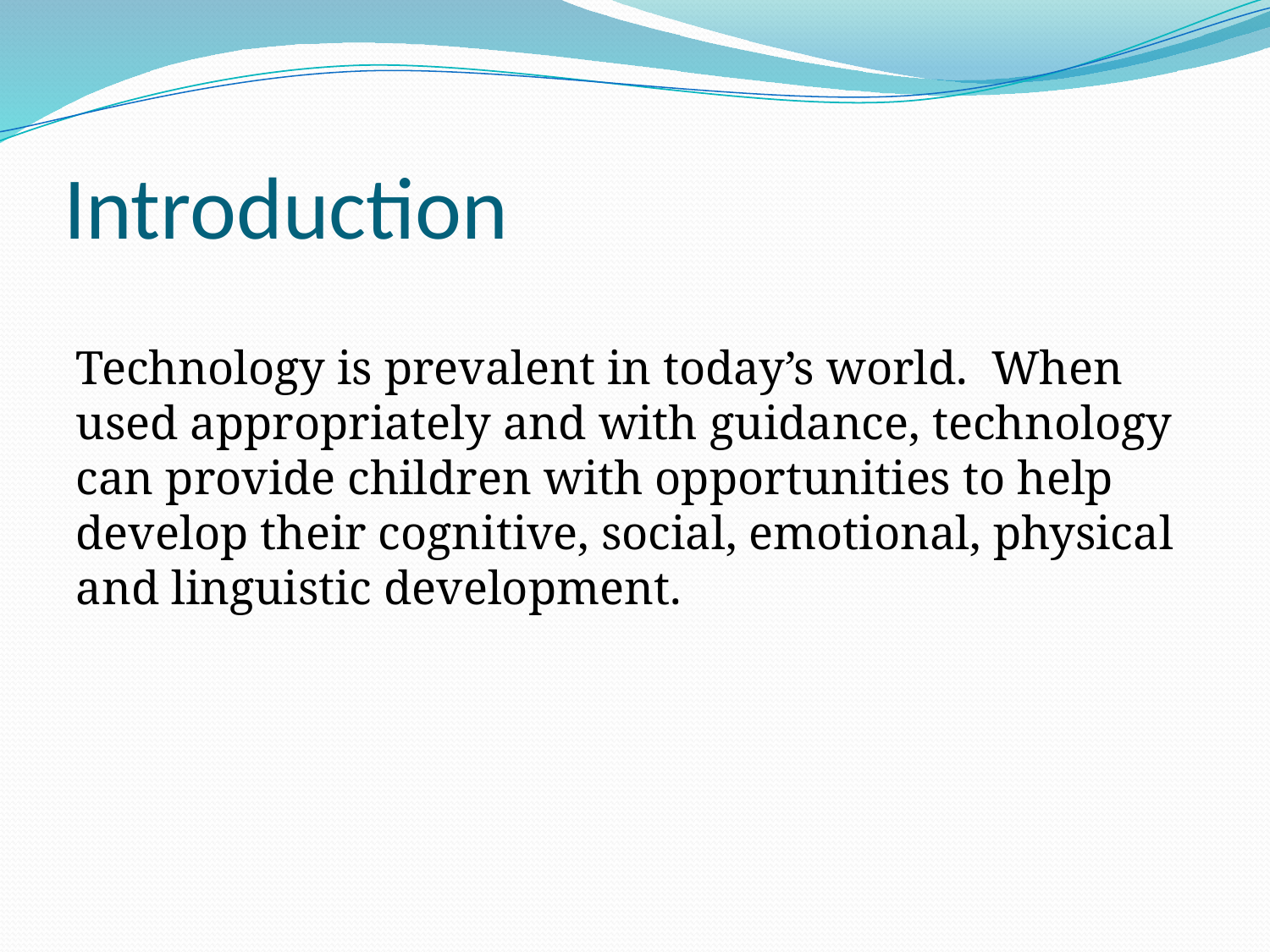

# Introduction

Technology is prevalent in today’s world.  When used appropriately and with guidance, technology can provide children with opportunities to help develop their cognitive, social, emotional, physical and linguistic development.